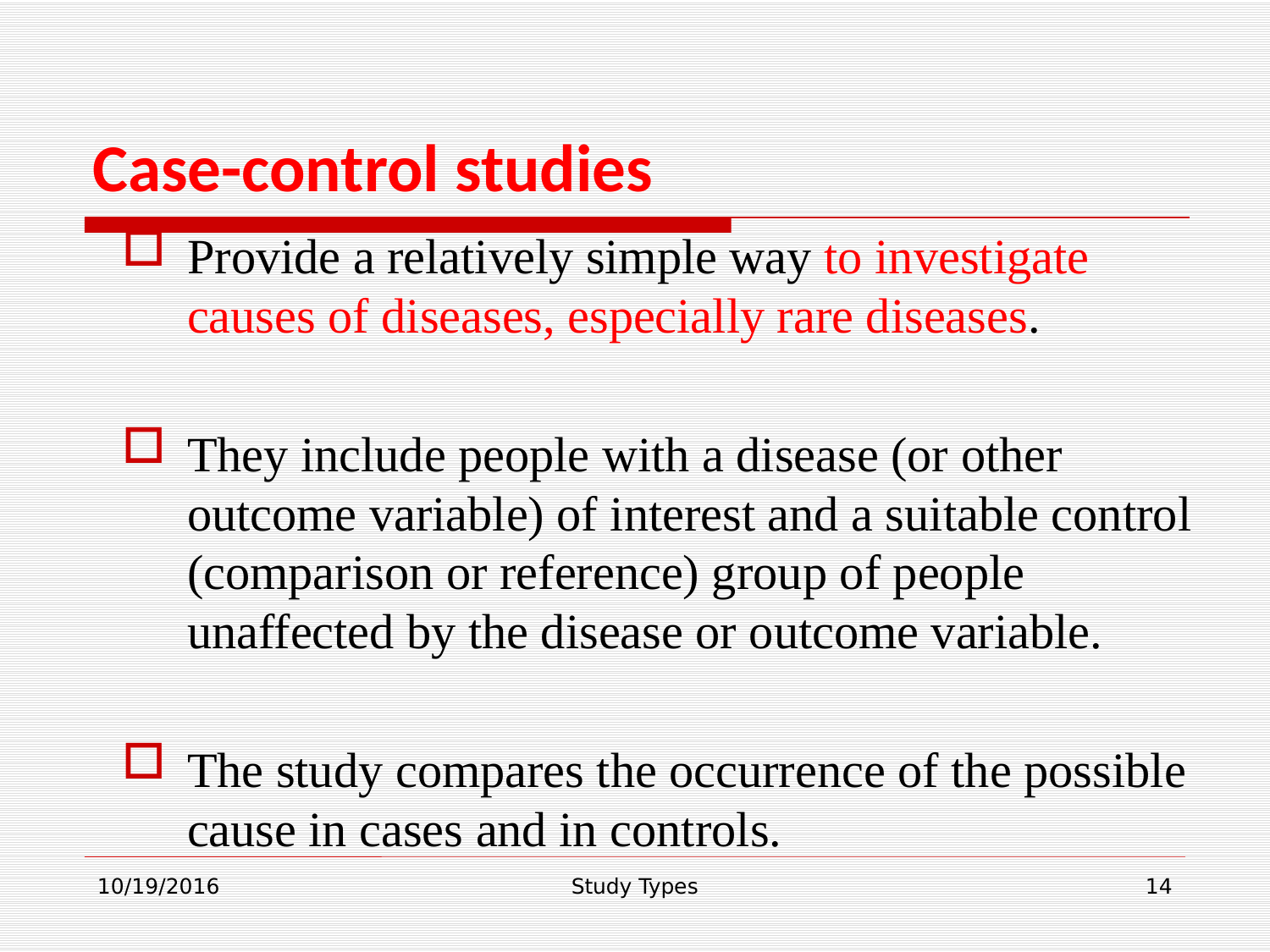

# Case-control studies
Provide a relatively simple way to investigate causes of diseases, especially rare diseases.

They include people with a disease (or other outcome variable) of interest and a suitable control (comparison or reference) group of people unaffected by the disease or outcome variable.

The study compares the occurrence of the possible cause in cases and in controls.
10/19/2016
Study Types
14